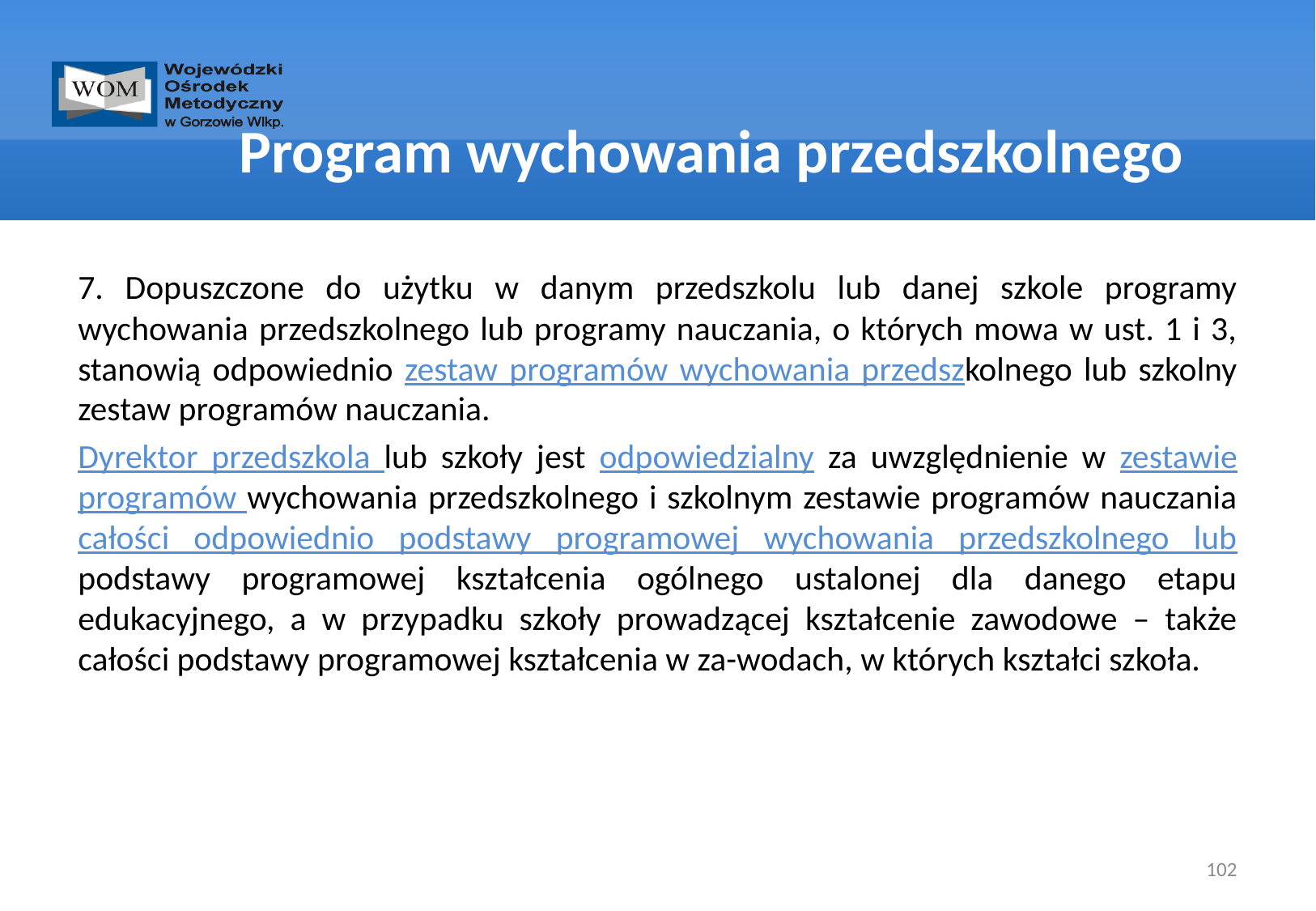

# Program wychowania przedszkolnego

7. Dopuszczone do użytku w danym przedszkolu lub danej szkole programy wychowania przedszkolnego lub programy nauczania, o których mowa w ust. 1 i 3, stanowią odpowiednio zestaw programów wychowania przedszkolnego lub szkolny zestaw programów nauczania.
Dyrektor przedszkola lub szkoły jest odpowiedzialny za uwzględnienie w zestawie programów wychowania przedszkolnego i szkolnym zestawie programów nauczania całości odpowiednio podstawy programowej wychowania przedszkolnego lub podstawy programowej kształcenia ogólnego ustalonej dla danego etapu edukacyjnego, a w przypadku szkoły prowadzącej kształcenie zawodowe – także całości podstawy programowej kształcenia w za-wodach, w których kształci szkoła.

102